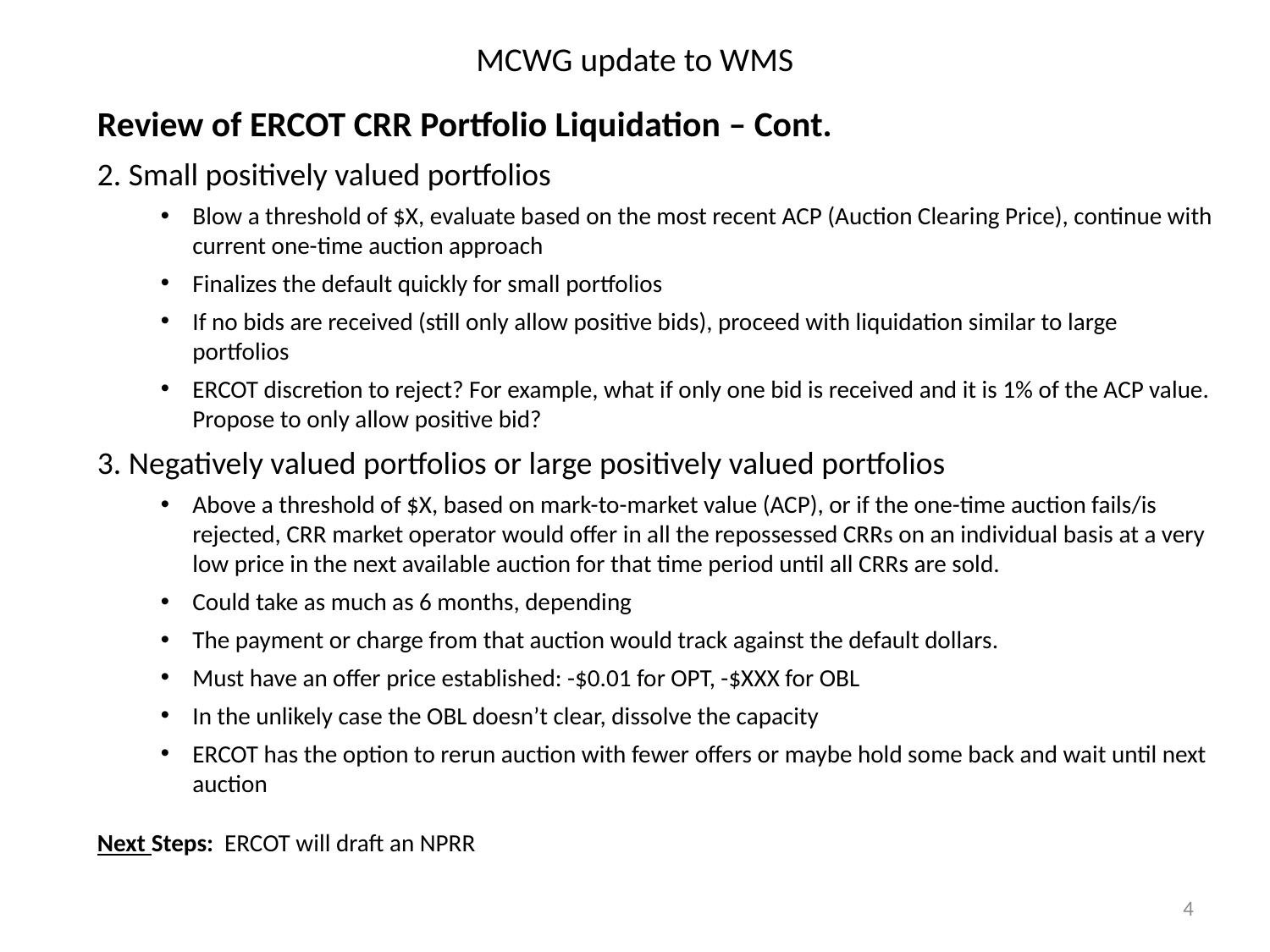

# MCWG update to WMS
Review of ERCOT CRR Portfolio Liquidation – Cont.
2. Small positively valued portfolios
Blow a threshold of $X, evaluate based on the most recent ACP (Auction Clearing Price), continue with current one-time auction approach
Finalizes the default quickly for small portfolios
If no bids are received (still only allow positive bids), proceed with liquidation similar to large portfolios
ERCOT discretion to reject? For example, what if only one bid is received and it is 1% of the ACP value. Propose to only allow positive bid?
3. Negatively valued portfolios or large positively valued portfolios
Above a threshold of $X, based on mark-to-market value (ACP), or if the one-time auction fails/is rejected, CRR market operator would offer in all the repossessed CRRs on an individual basis at a very low price in the next available auction for that time period until all CRRs are sold.
Could take as much as 6 months, depending
The payment or charge from that auction would track against the default dollars.
Must have an offer price established: -$0.01 for OPT, -$XXX for OBL
In the unlikely case the OBL doesn’t clear, dissolve the capacity
ERCOT has the option to rerun auction with fewer offers or maybe hold some back and wait until next auction

Next Steps:  ERCOT will draft an NPRR
4